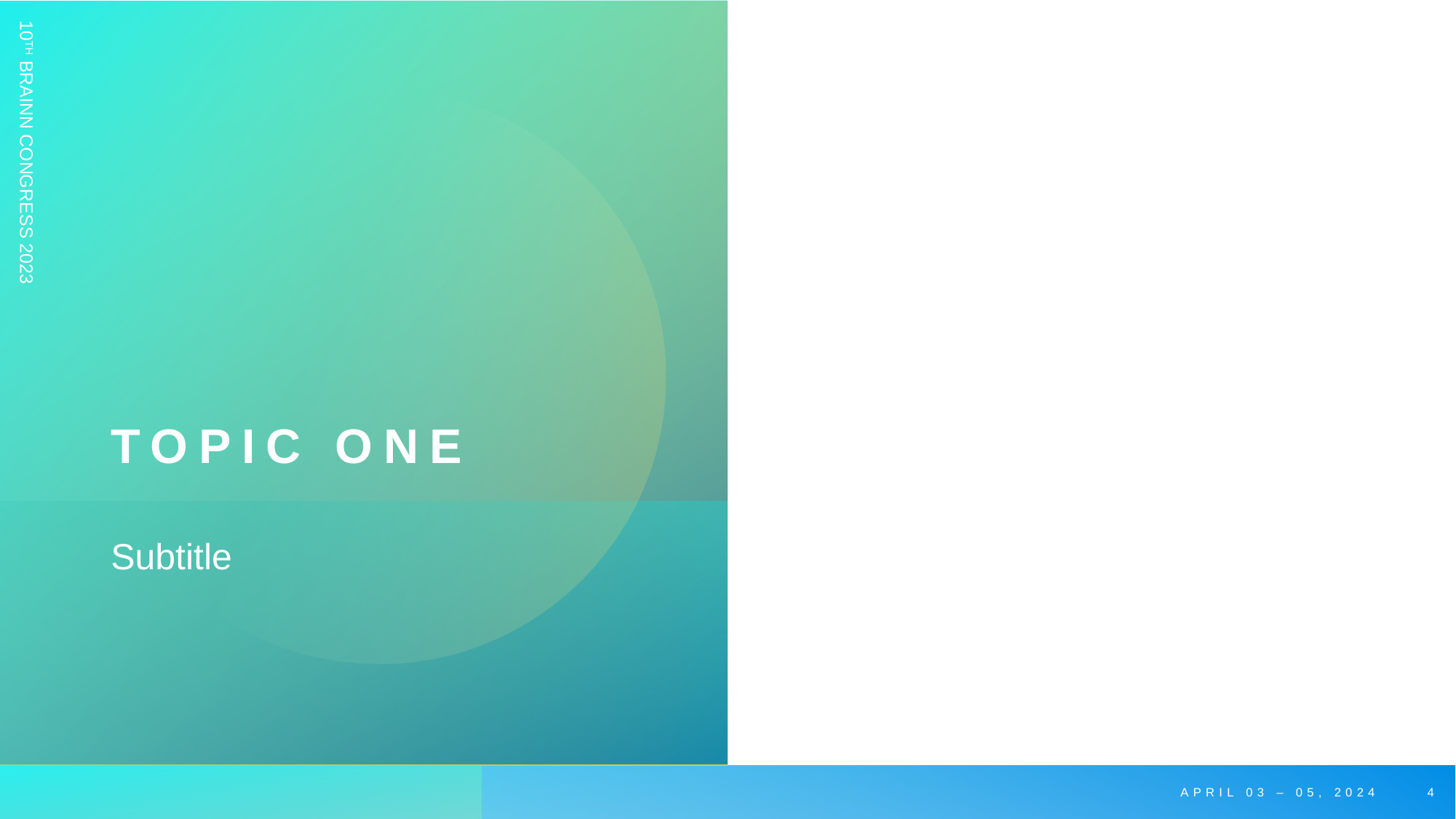

# Topic one
10TH BRAINN CONGRESS 2023

Subtitle
APRIL 03 – 05, 2024
4